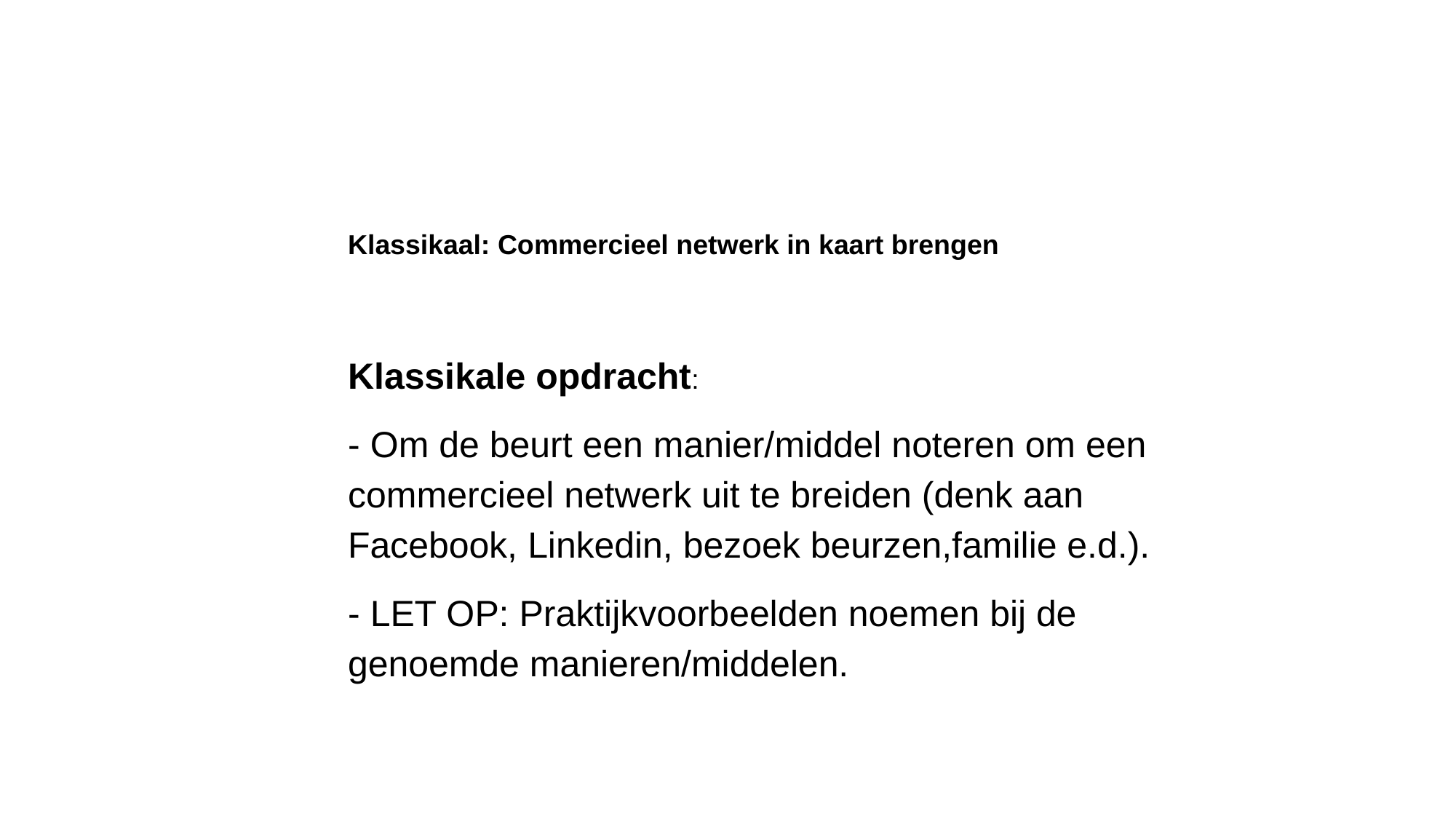

Klassikaal: Commercieel netwerk in kaart brengen

Klassikale opdracht:
- Om de beurt een manier/middel noteren om een commercieel netwerk uit te breiden (denk aan Facebook, Linkedin, bezoek beurzen,familie e.d.).
- LET OP: Praktijkvoorbeelden noemen bij de genoemde manieren/middelen.